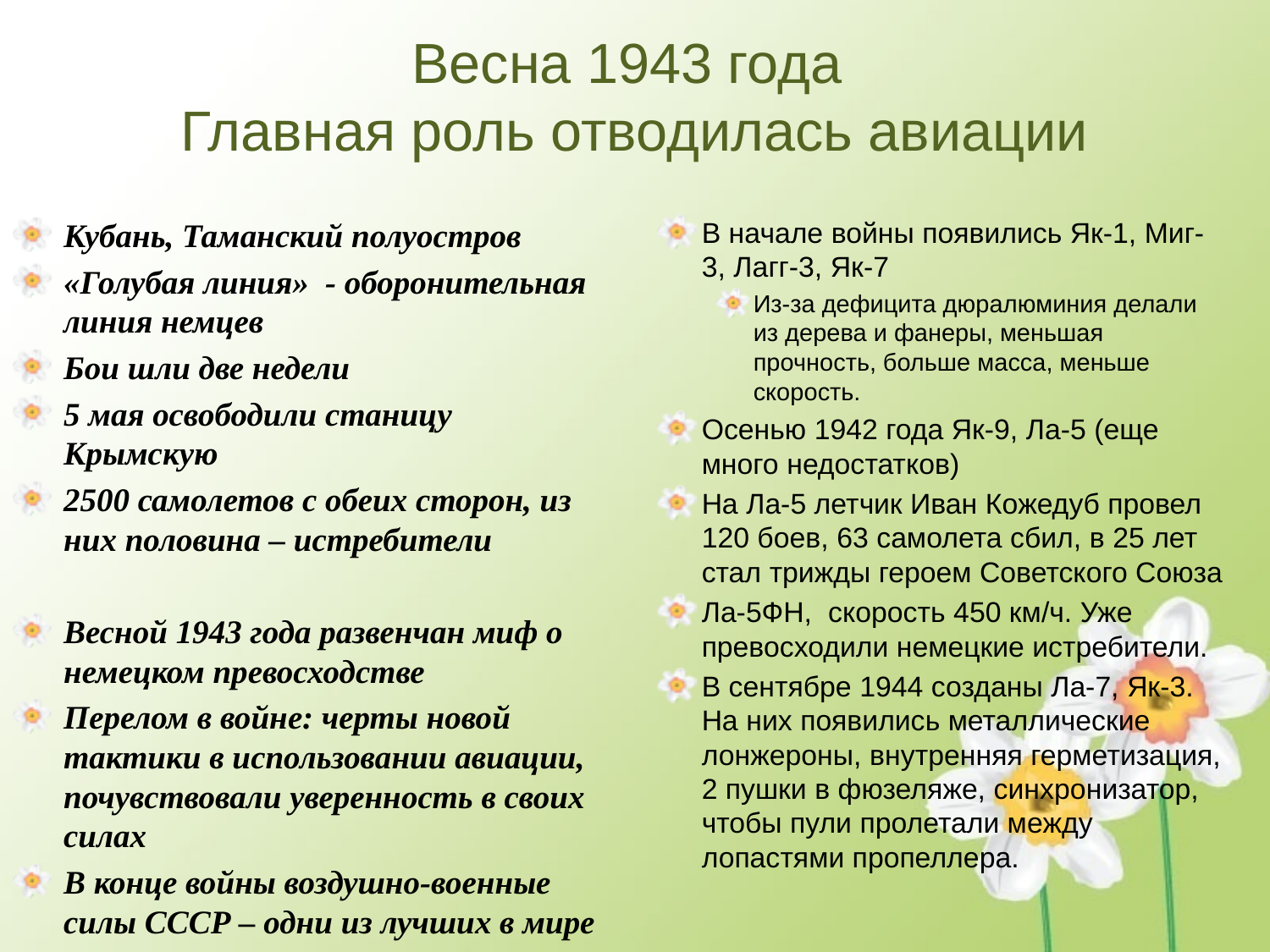

# Весна 1943 года Главная роль отводилась авиации
Кубань, Таманский полуостров
«Голубая линия»  - оборонительная линия немцев
Бои шли две недели
5 мая освободили станицу Крымскую
2500 самолетов с обеих сторон, из них половина – истребители

Весной 1943 года развенчан миф о немецком превосходстве
Перелом в войне: черты новой тактики в использовании авиации, почувствовали уверенность в своих силах
В конце войны воздушно-военные силы СССР – одни из лучших в мире
В начале войны появились Як-1, Миг-3, Лагг-3, Як-7
Из-за дефицита дюралюминия делали из дерева и фанеры, меньшая прочность, больше масса, меньше скорость.
Осенью 1942 года Як-9, Ла-5 (еще много недостатков)
На Ла-5 летчик Иван Кожедуб провел 120 боев, 63 самолета сбил, в 25 лет стал трижды героем Советского Союза
Ла-5ФН,  скорость 450 км/ч. Уже  превосходили немецкие истребители.
В сентябре 1944 созданы Ла-7, Як-3. На них появились металлические лонжероны, внутренняя герметизация, 2 пушки в фюзеляже, синхронизатор, чтобы пули пролетали между лопастями пропеллера.